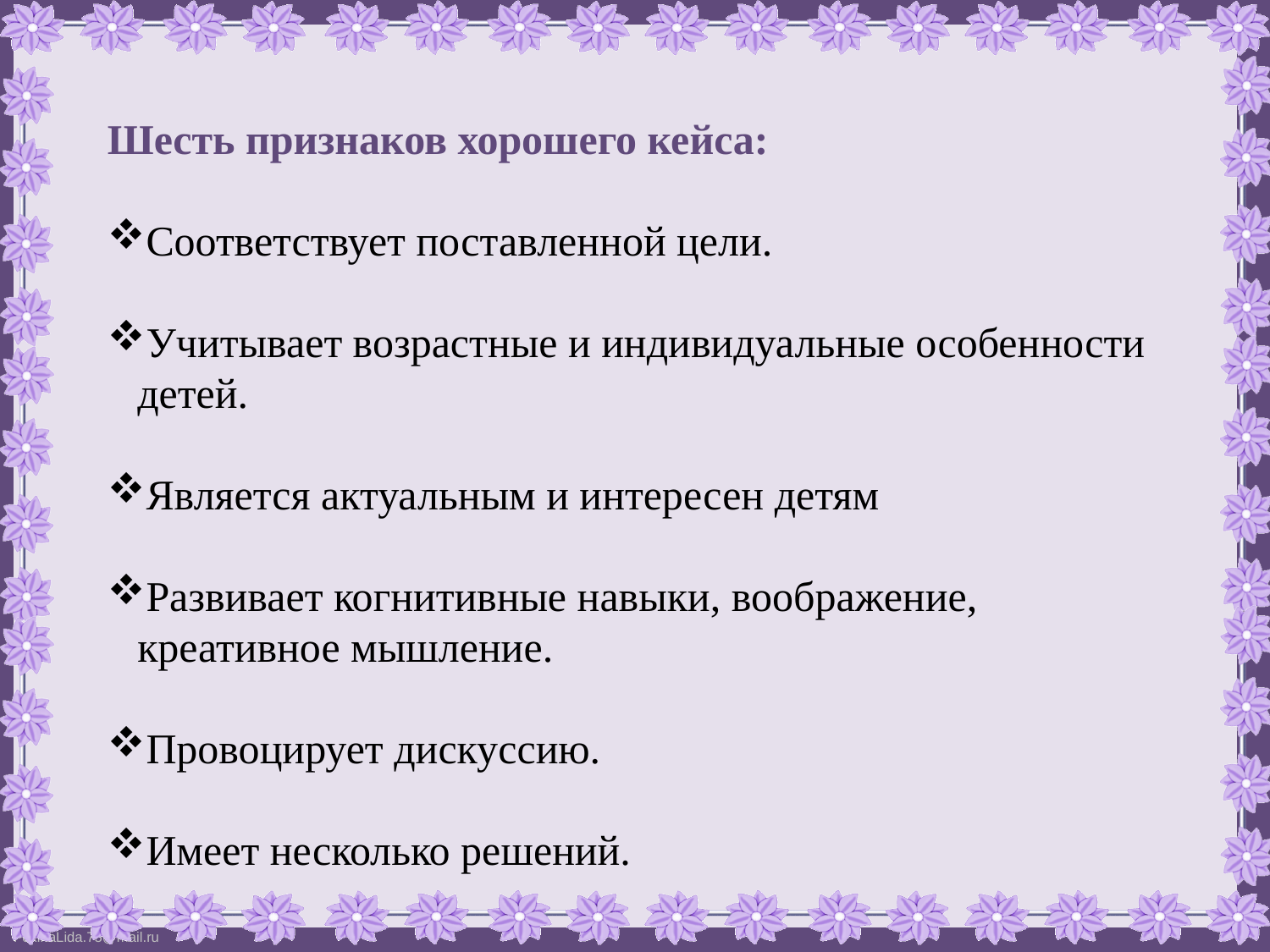

Шесть признаков хорошего кейса:

Соответствует поставленной цели.

Учитывает возрастные и индивидуальные особенности детей.

Является актуальным и интересен детям

Развивает когнитивные навыки, воображение, креативное мышление.

Провоцирует дискуссию.

Имеет несколько решений.